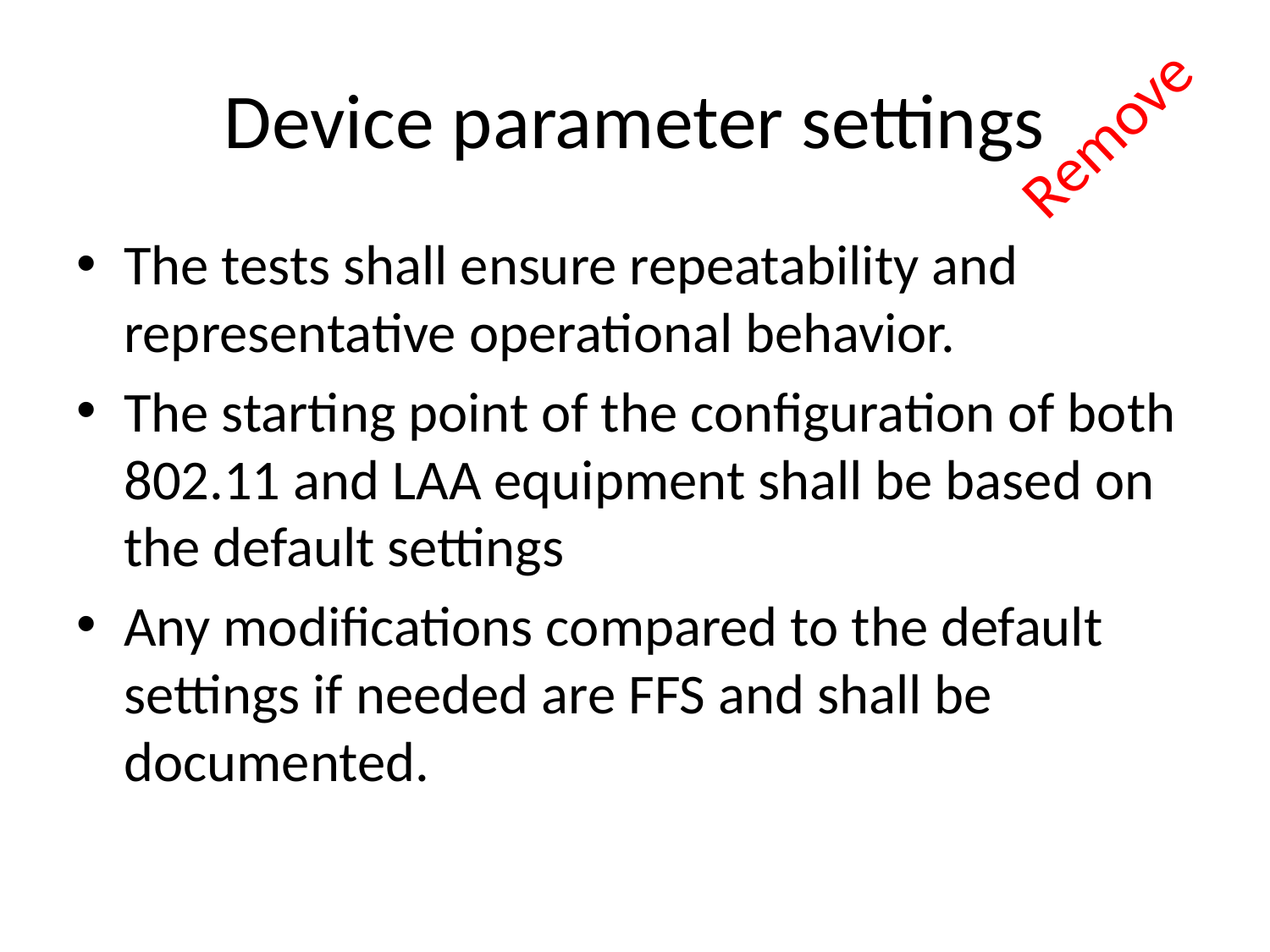

# Device parameter settings
Remove
The tests shall ensure repeatability and representative operational behavior.
The starting point of the configuration of both 802.11 and LAA equipment shall be based on the default settings
Any modifications compared to the default settings if needed are FFS and shall be documented.